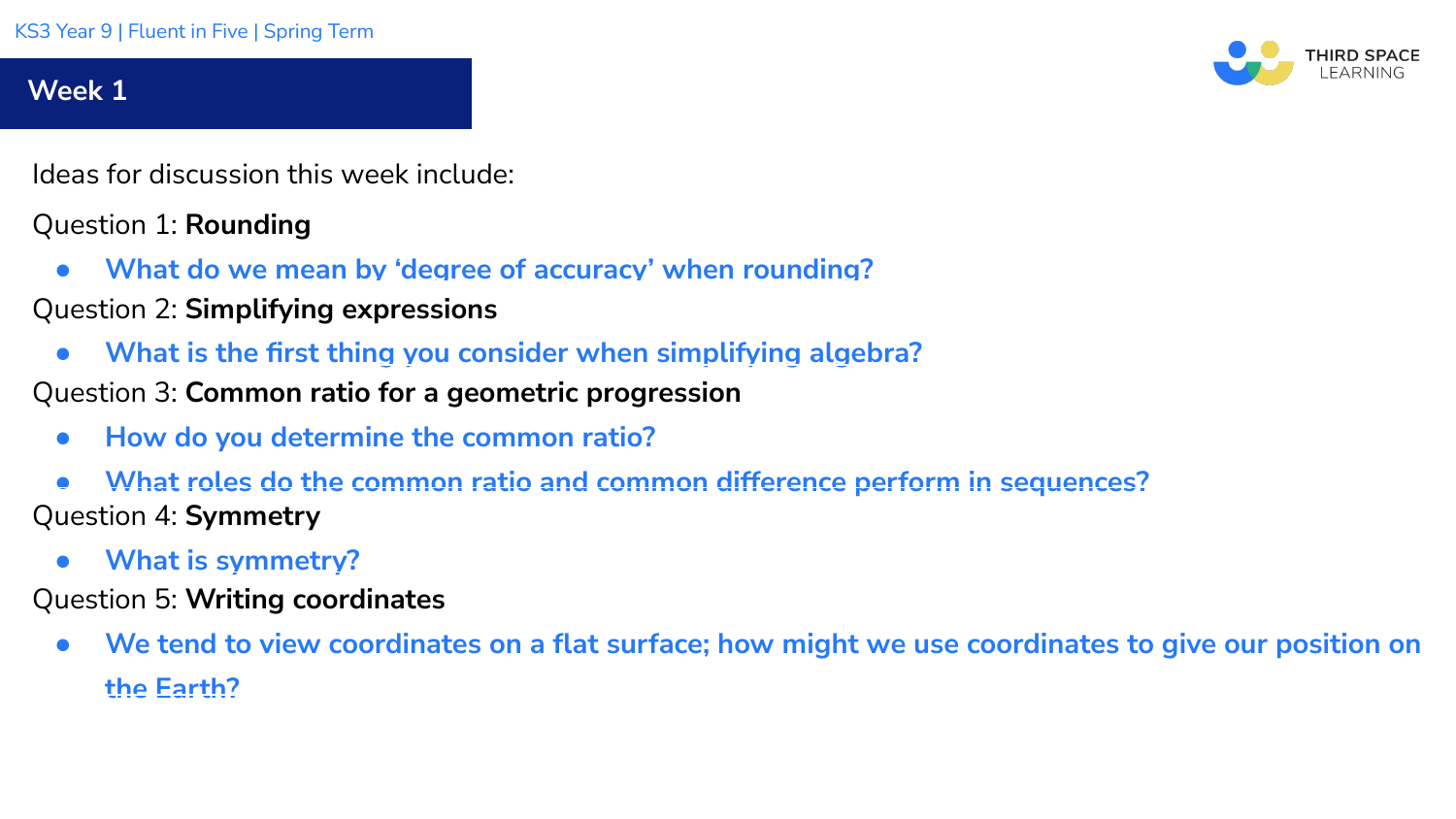

Week 1
| Ideas for discussion this week include: |
| --- |
| Question 1: Rounding What do we mean by ‘degree of accuracy’ when rounding? |
| Question 2: Simplifying expressions What is the first thing you consider when simplifying algebra? |
| Question 3: Common ratio for a geometric progression How do you determine the common ratio? What roles do the common ratio and common difference perform in sequences? |
| Question 4: Symmetry What is symmetry? |
| Question 5: Writing coordinates We tend to view coordinates on a flat surface; how might we use coordinates to give our position on the Earth? |